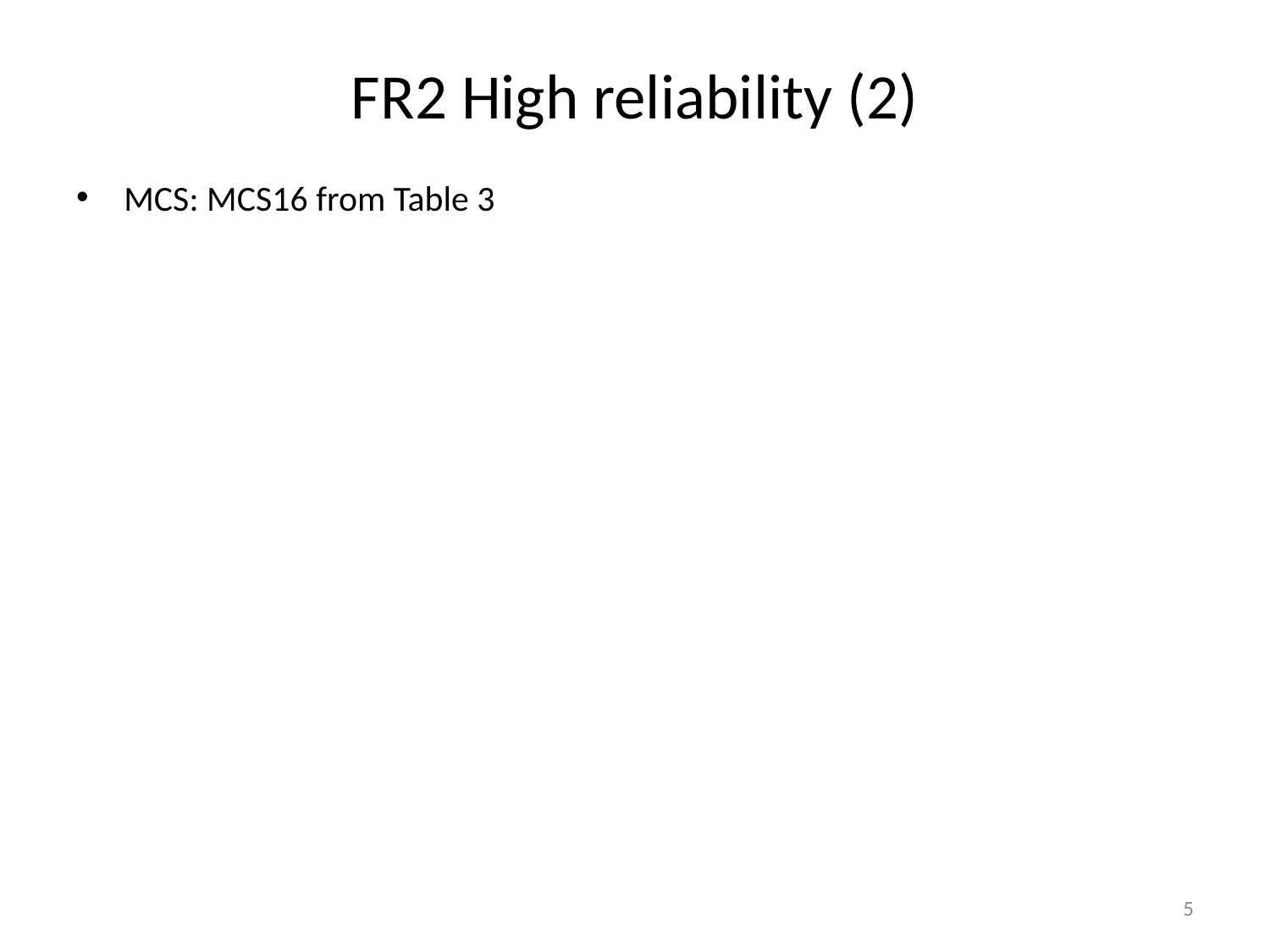

# FR2 High reliability (2)
MCS: MCS16 from Table 3
5